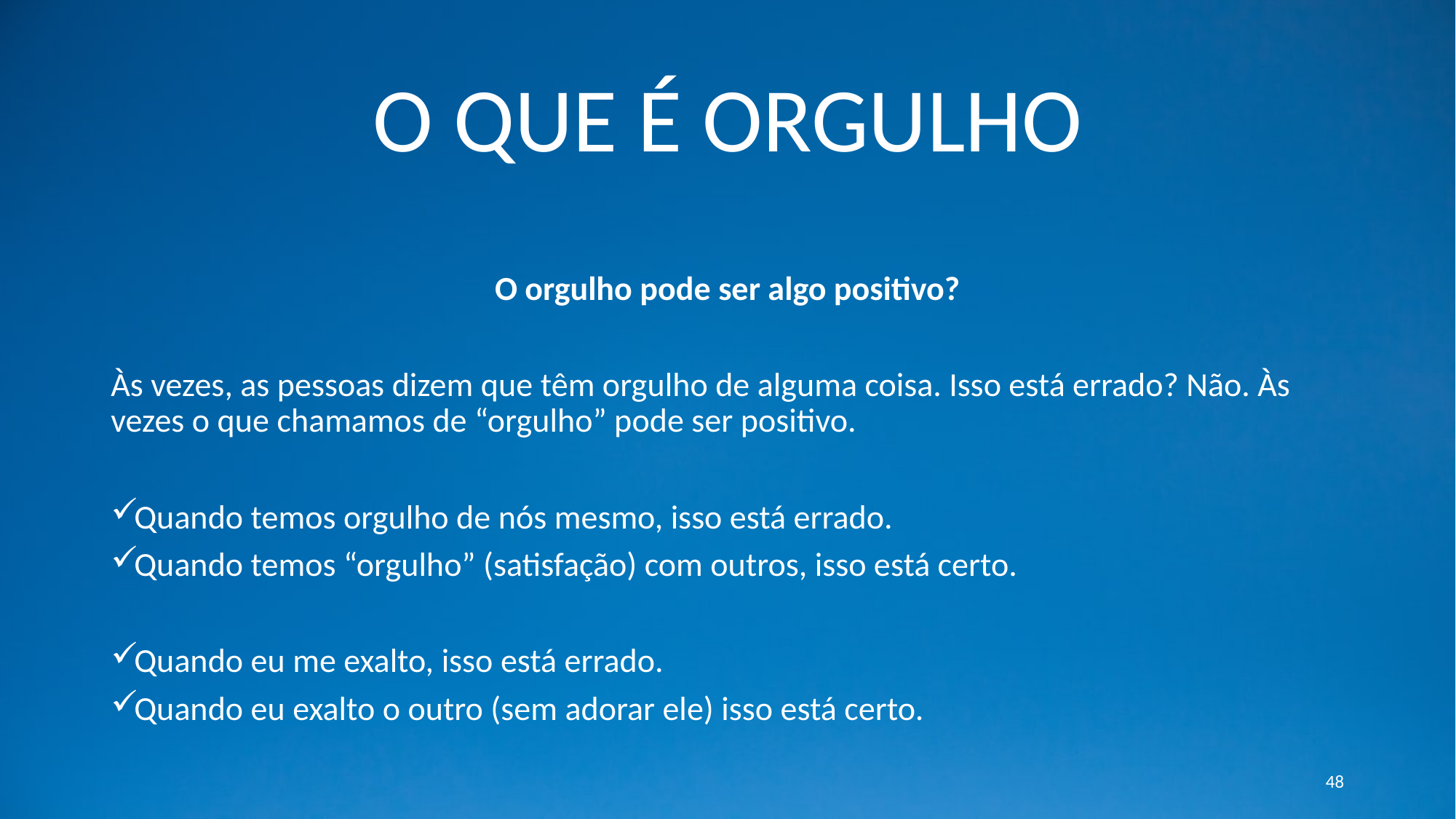

# O QUE É ORGULHO

O orgulho pode ser algo positivo?

Às vezes, as pessoas dizem que têm orgulho de alguma coisa. Isso está errado? Não. Às vezes o que chamamos de “orgulho” pode ser positivo.

Quando temos orgulho de nós mesmo, isso está errado.
Quando temos “orgulho” (satisfação) com outros, isso está certo.

Quando eu me exalto, isso está errado.
Quando eu exalto o outro (sem adorar ele) isso está certo.

48